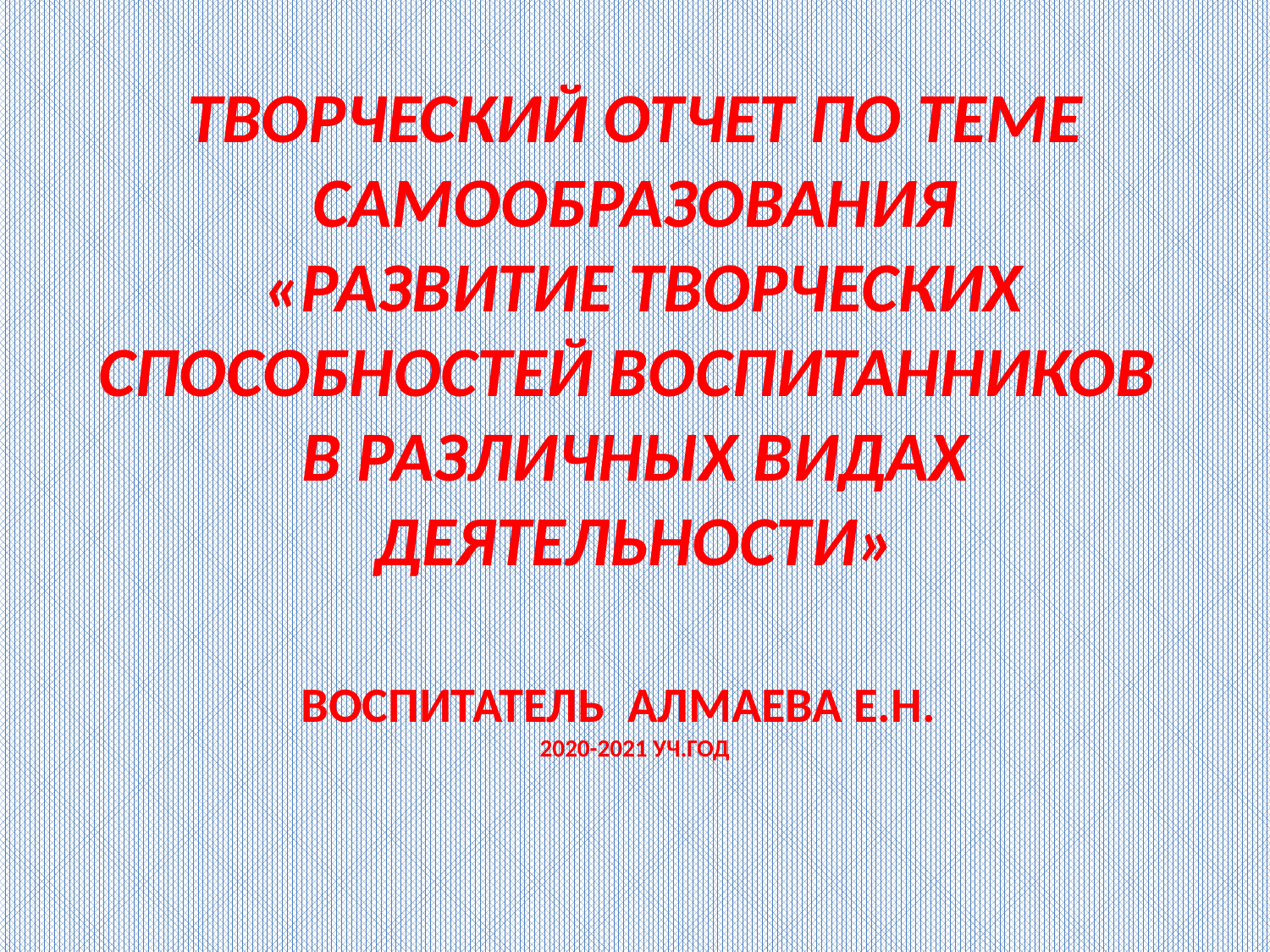

# ТВОРЧЕСКИЙ ОТЧЕТ ПО ТЕМЕ САМООБРАЗОВАНИЯ «РАЗВИТИЕ ТВОРЧЕСКИХ СПОСОБНОСТЕЙ ВОСПИТАННИКОВ В РАЗЛИЧНЫХ ВИДАХ ДЕЯТЕЛЬНОСТИ» ВОСПИТАТЕЛЬ  АЛМАЕВА Е.Н. 2020-2021 УЧ.ГОД